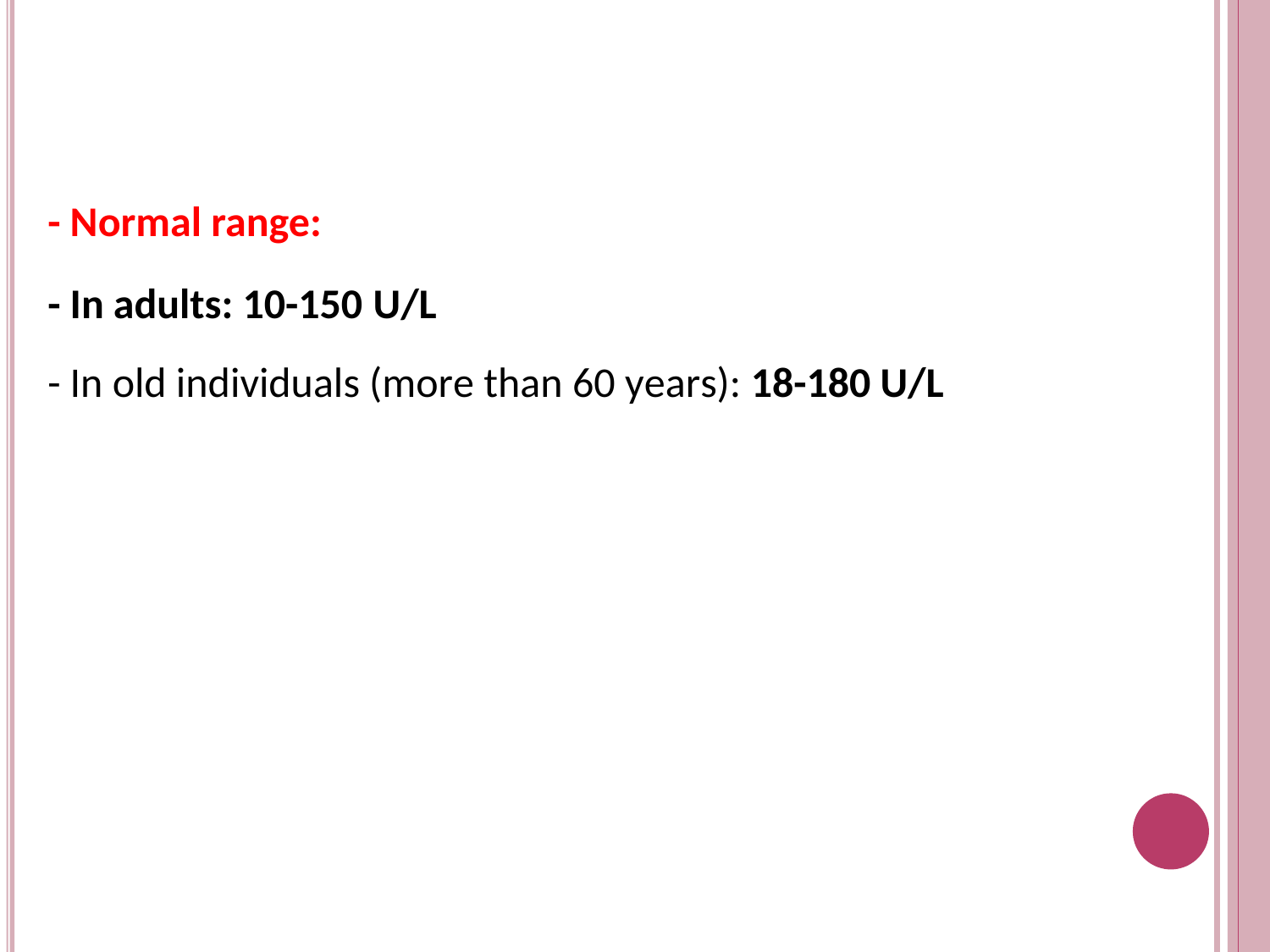

- Normal range:
- In adults: 10-150 U/L
- In old individuals (more than 60 years): 18-180 U/L